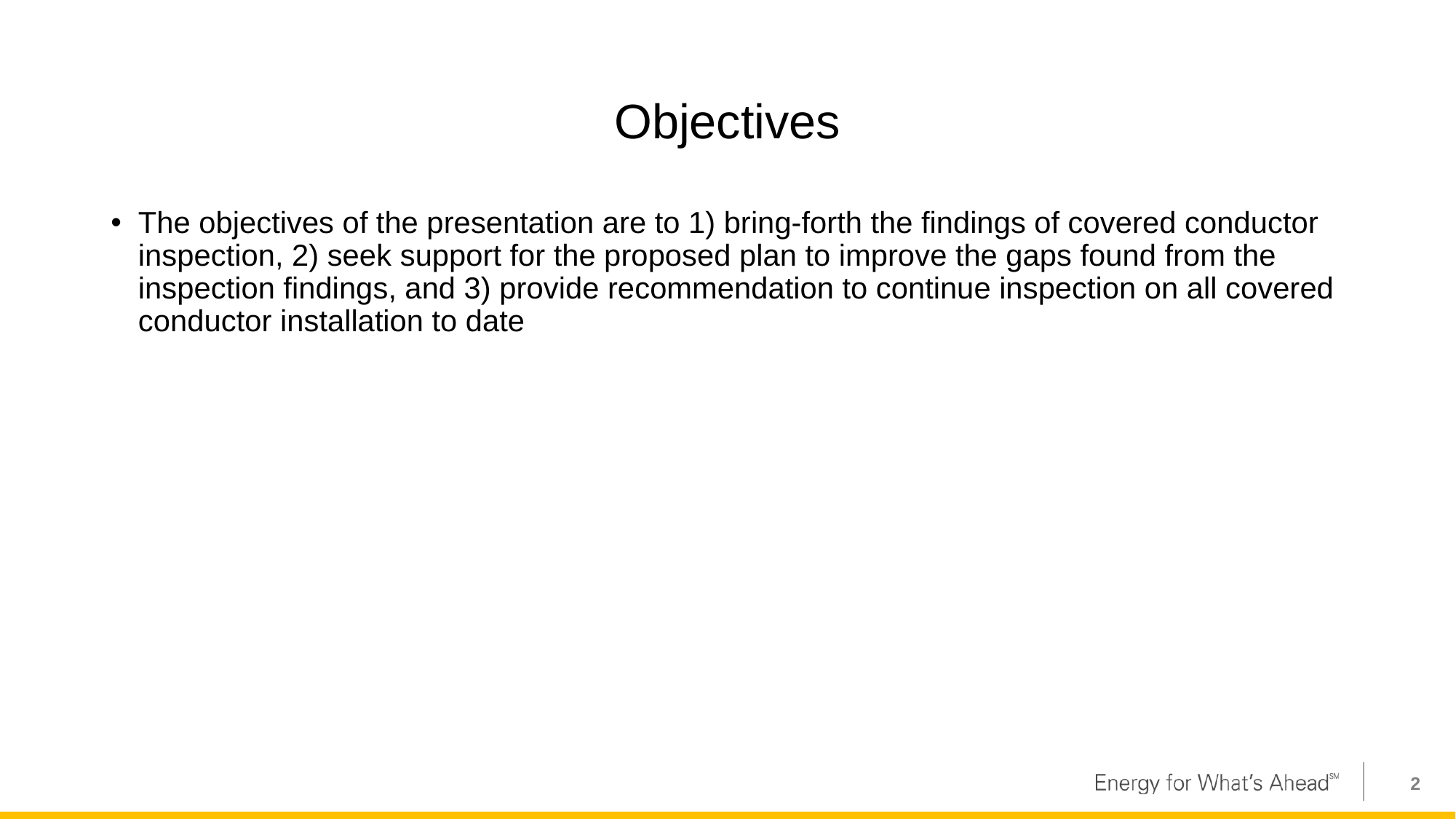

# Objectives
The objectives of the presentation are to 1) bring-forth the findings of covered conductor inspection, 2) seek support for the proposed plan to improve the gaps found from the inspection findings, and 3) provide recommendation to continue inspection on all covered conductor installation to date
2